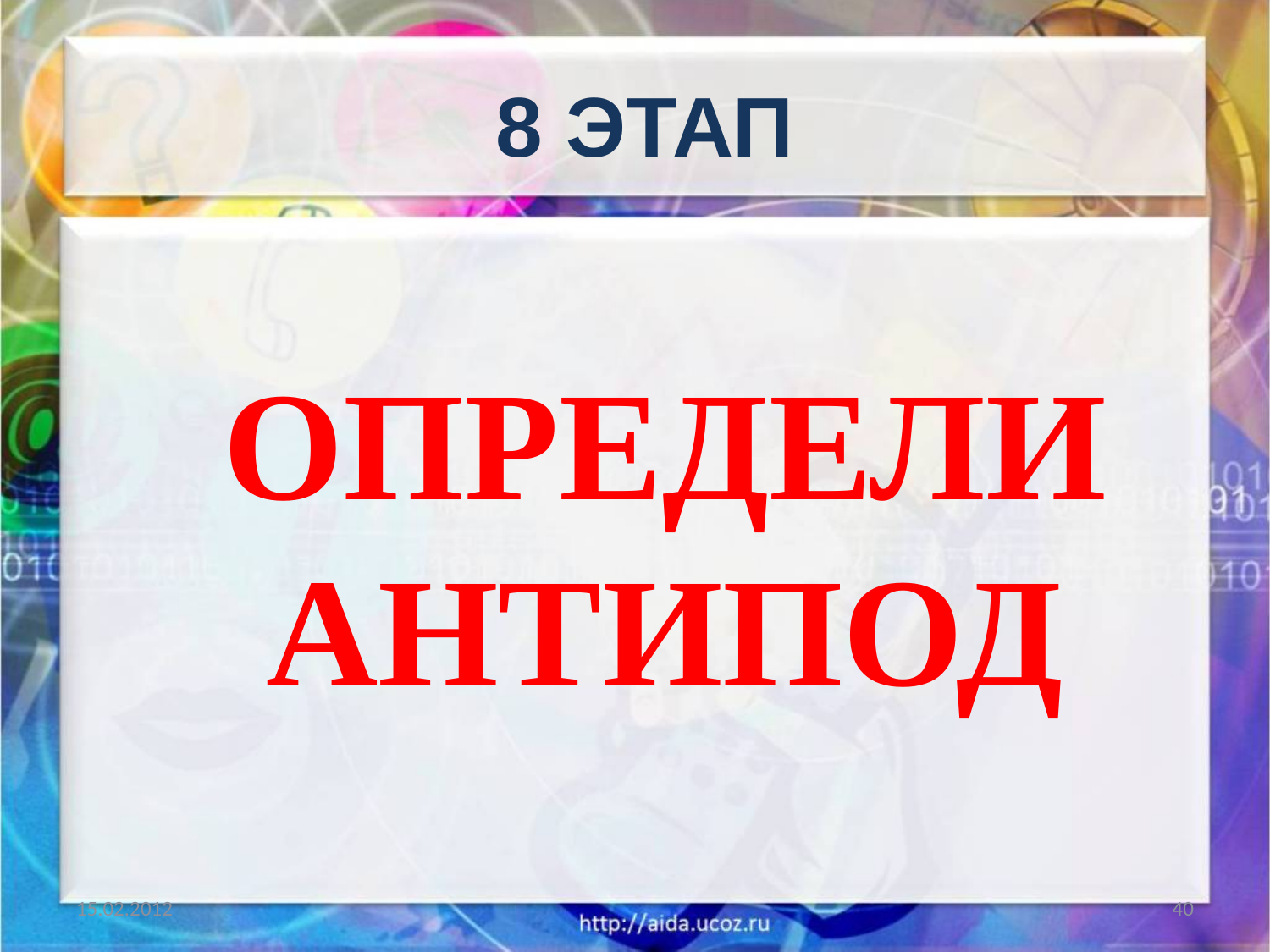

8 ЭТАП
# ОПРЕДЕЛИ АНТИПОД
15.02.2012
40